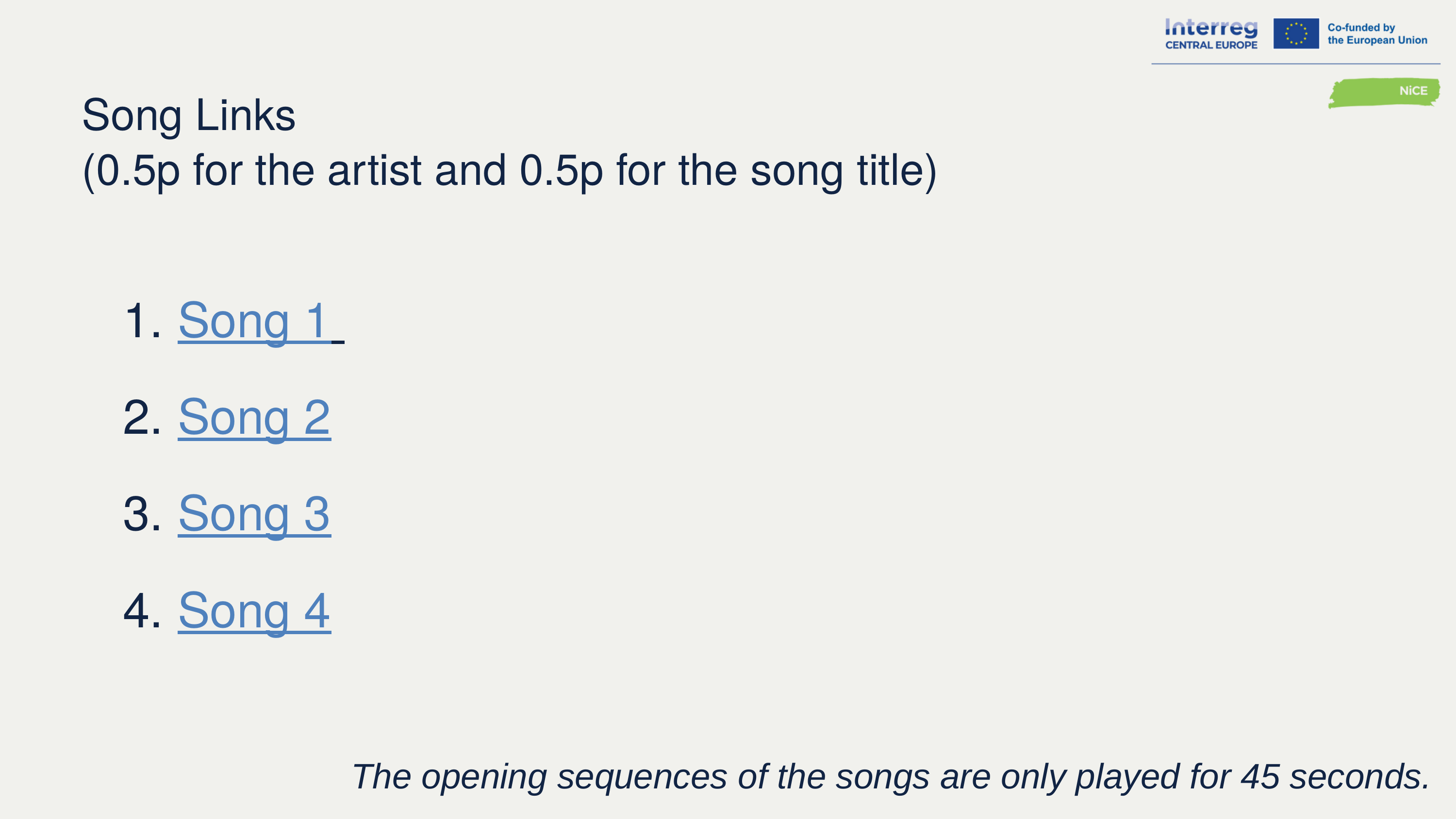

Song Links
(0.5p for the artist and 0.5p for the song title)

 Song 1
 Song 2
 Song 3
 Song 4
The opening sequences of the songs are only played for 45 seconds.